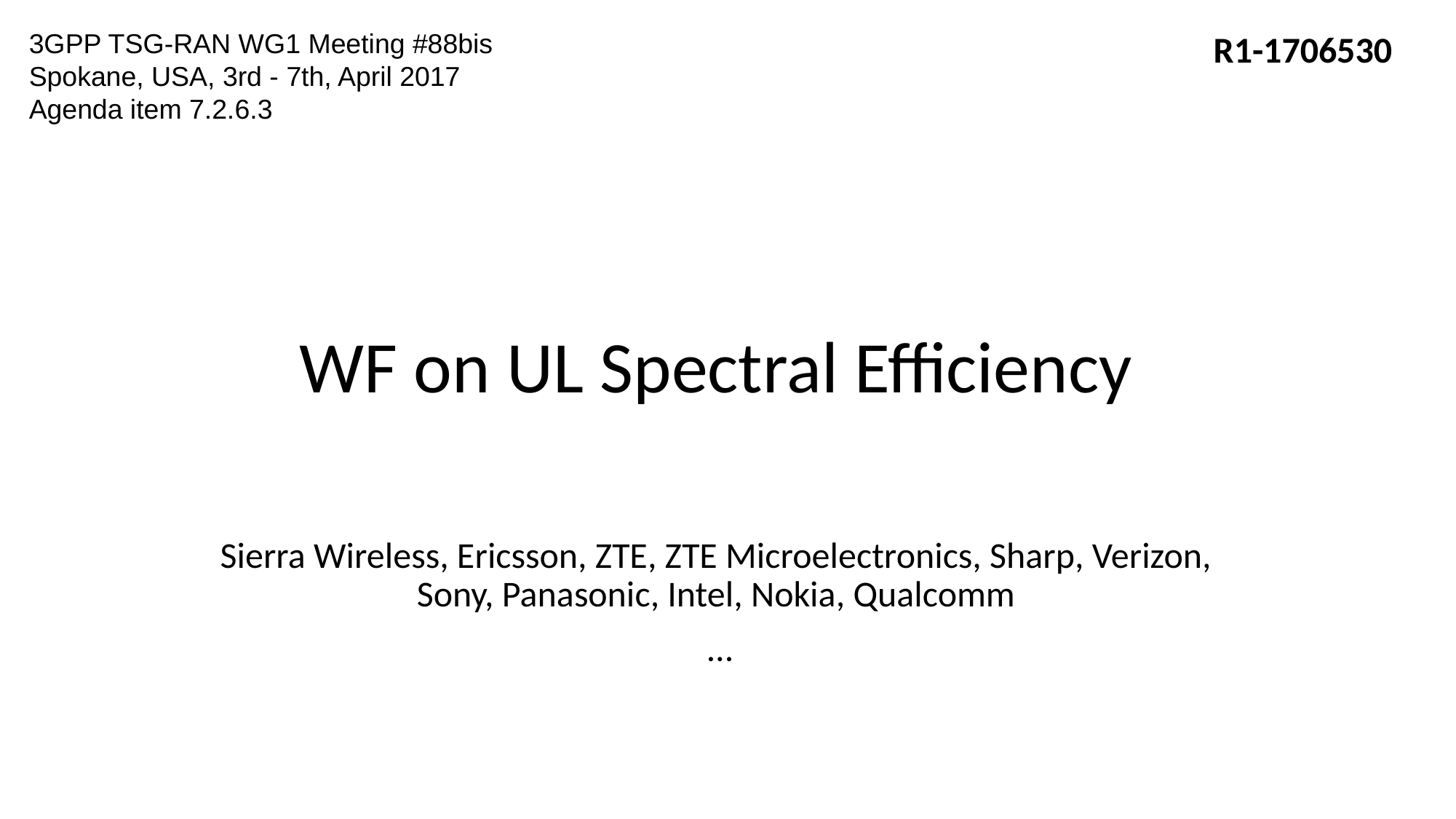

3GPP TSG-RAN WG1 Meeting #88bis
Spokane, USA, 3rd - 7th, April 2017
Agenda item 7.2.6.3
R1-1706530
# WF on UL Spectral Efficiency
Sierra Wireless, Ericsson, ZTE, ZTE Microelectronics, Sharp, Verizon, Sony, Panasonic, Intel, Nokia, Qualcomm
 …